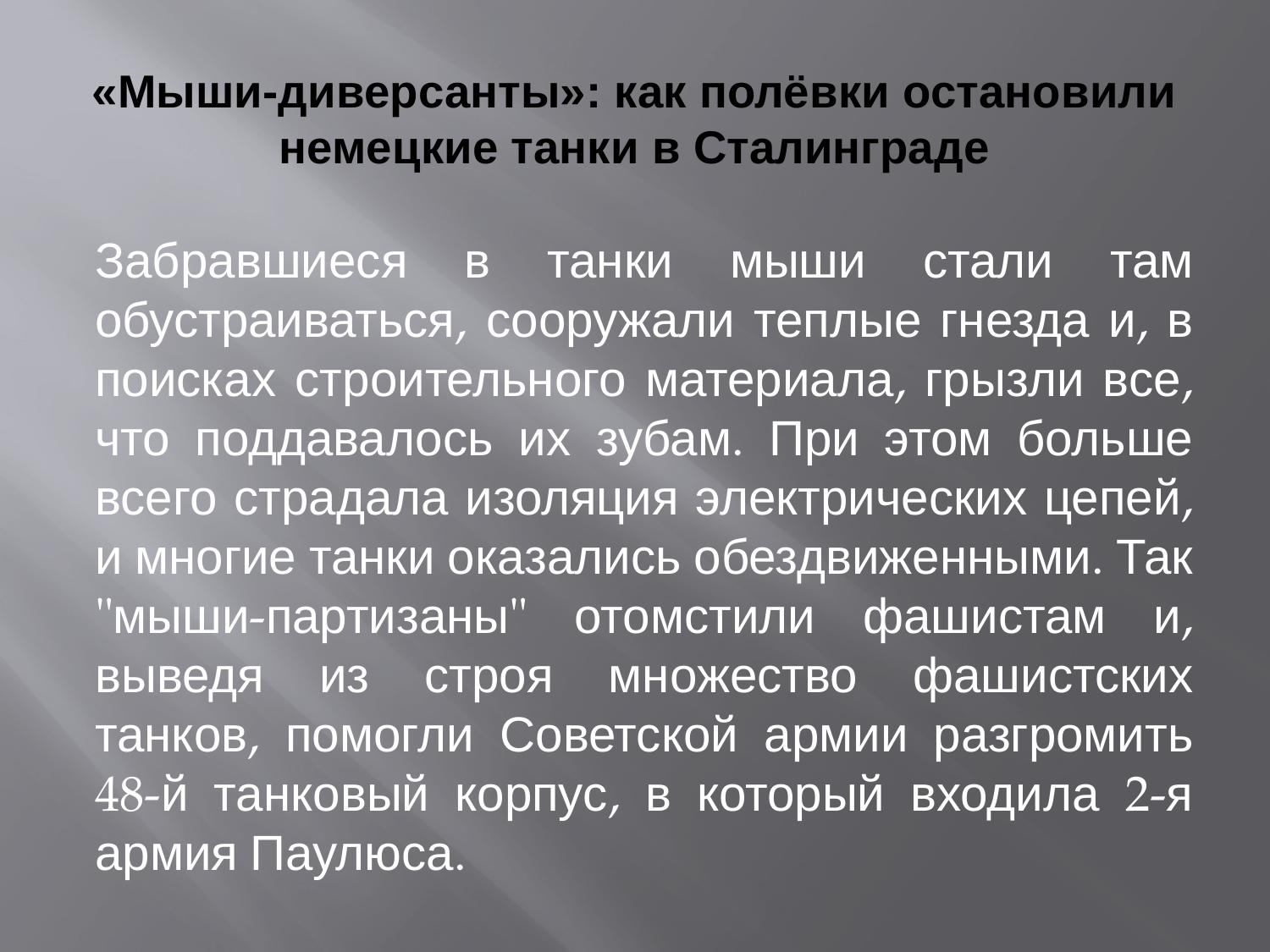

# «Мыши-диверсанты»: как полёвки остановили немецкие танки в Сталинграде
Забравшиеся в танки мыши стали там обустраиваться, сооружали теплые гнезда и, в поисках строительного материала, грызли все, что поддавалось их зубам. При этом больше всего страдала изоляция электрических цепей, и многие танки оказались обездвиженными. Так "мыши-партизаны" отомстили фашистам и, выведя из строя множество фашистских танков, помогли Советской армии разгромить 48-й танковый корпус, в который входила 2-я армия Паулюса.